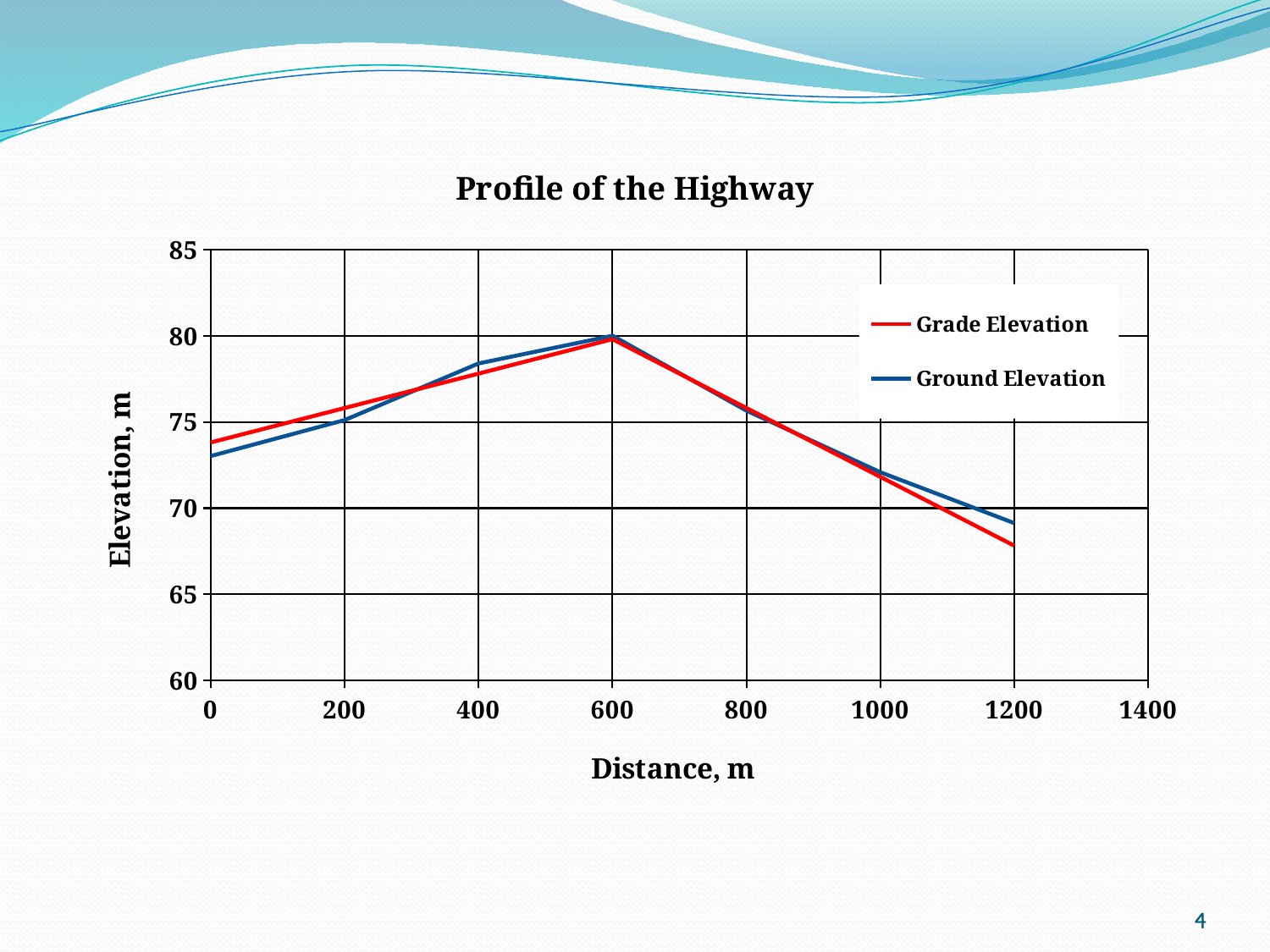

### Chart: Profile of the Highway

| Category | Grade Elevation | Ground Elevation |
|---|---|---|
4